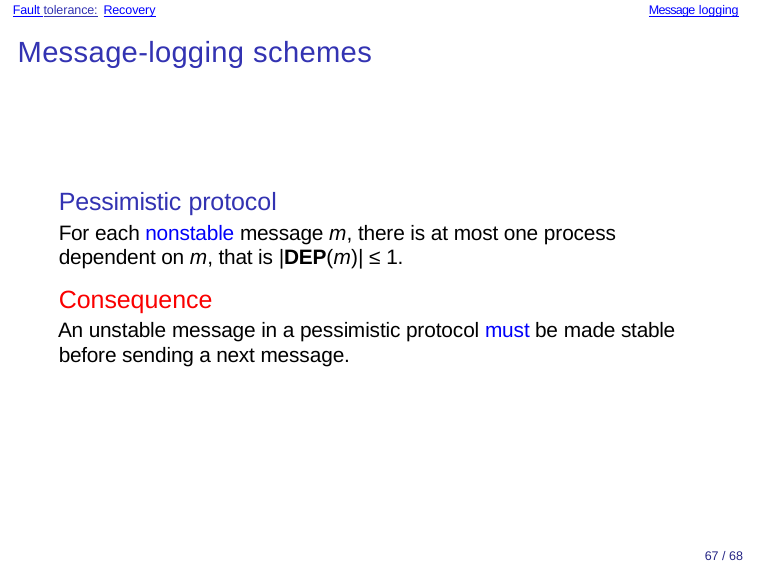

Fault tolerance: Recovery
Message logging
Message-logging schemes
Pessimistic protocol
For each nonstable message m, there is at most one process  dependent on m, that is |DEP(m)| ≤ 1.
Consequence
An unstable message in a pessimistic protocol must be made stable  before sending a next message.
67 / 68